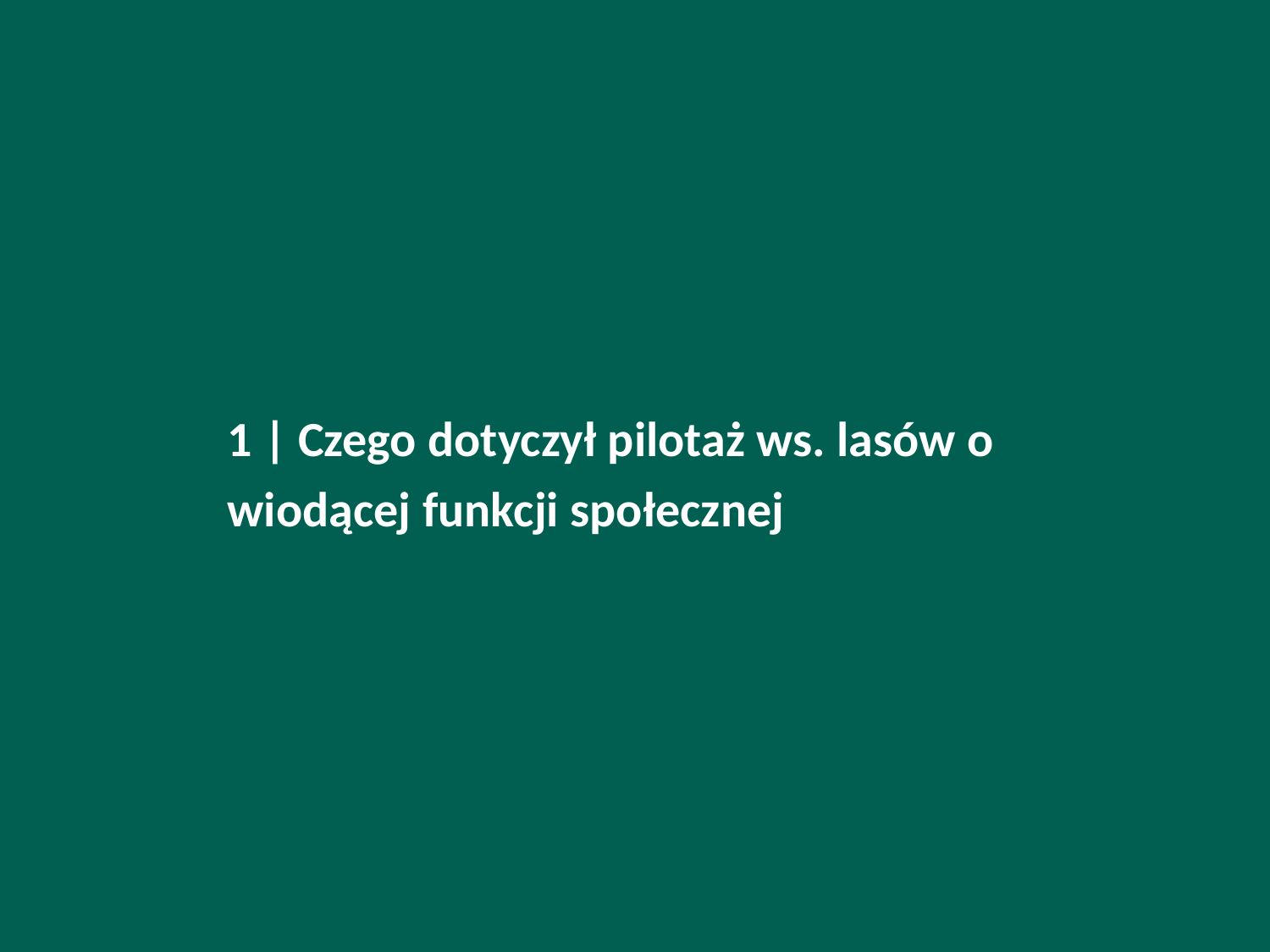

1 | Czego dotyczył pilotaż ws. lasów o wiodącej funkcji społecznej